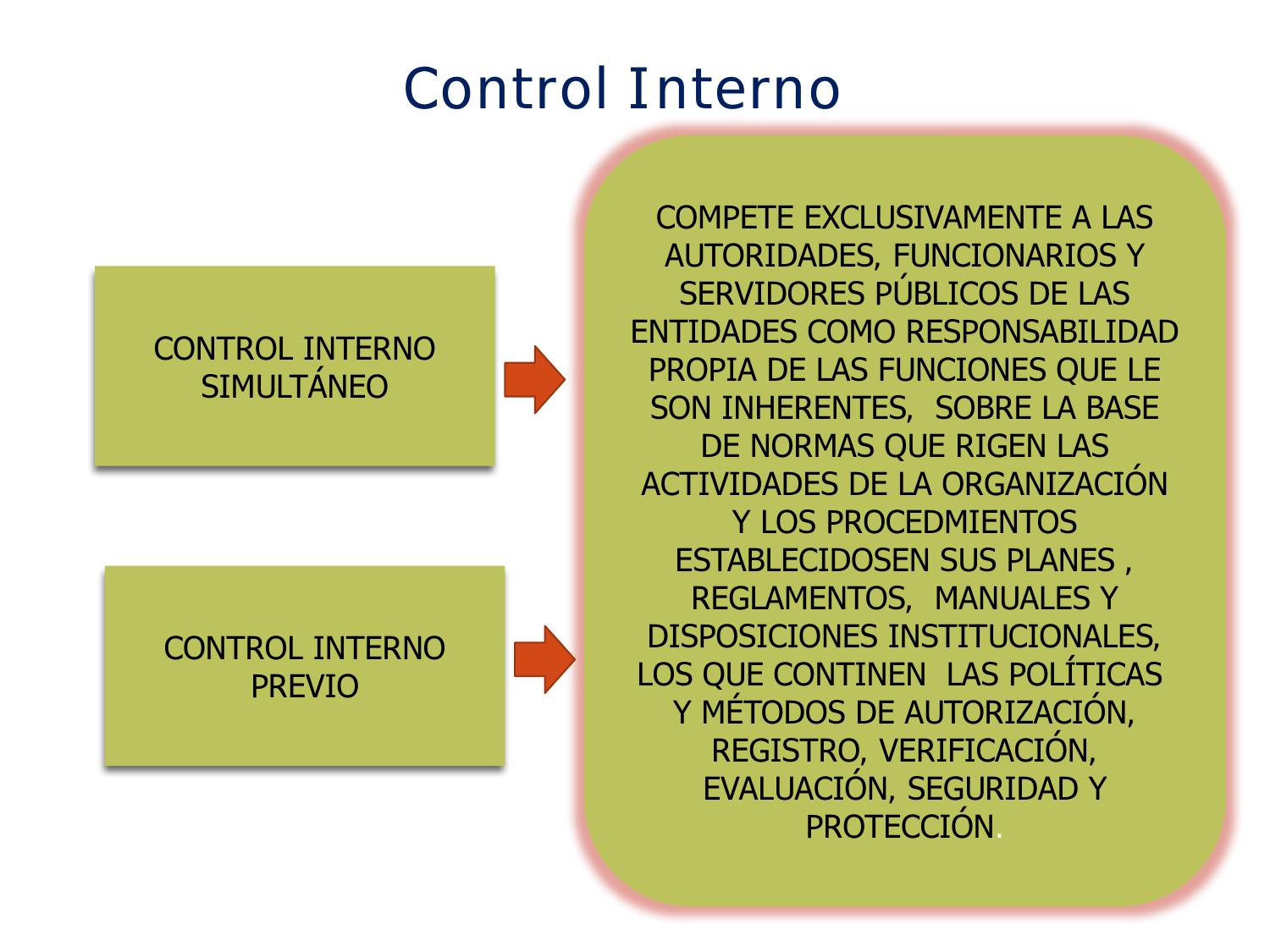

Control Interno
COMPETE EXCLUSIVAMENTE A LAS AUTORIDADES, FUNCIONARIOS Y SERVIDORES PÚBLICOS DE LAS ENTIDADES COMO RESPONSABILIDAD PROPIA DE LAS FUNCIONES QUE LE SON INHERENTES,  SOBRE LA BASE DE NORMAS QUE RIGEN LAS ACTIVIDADES DE LA ORGANIZACIÓN Y LOS PROCEDMIENTOS ESTABLECIDOSEN SUS PLANES , REGLAMENTOS,  MANUALES Y DISPOSICIONES INSTITUCIONALES, LOS QUE CONTINEN  LAS POLÍTICAS  Y MÉTODOS DE AUTORIZACIÓN, REGISTRO, VERIFICACIÓN, EVALUACIÓN, SEGURIDAD Y PROTECCIÓN.
CONTROL INTERNO SIMULTÁNEO

CONTROL INTERNO PREVIO